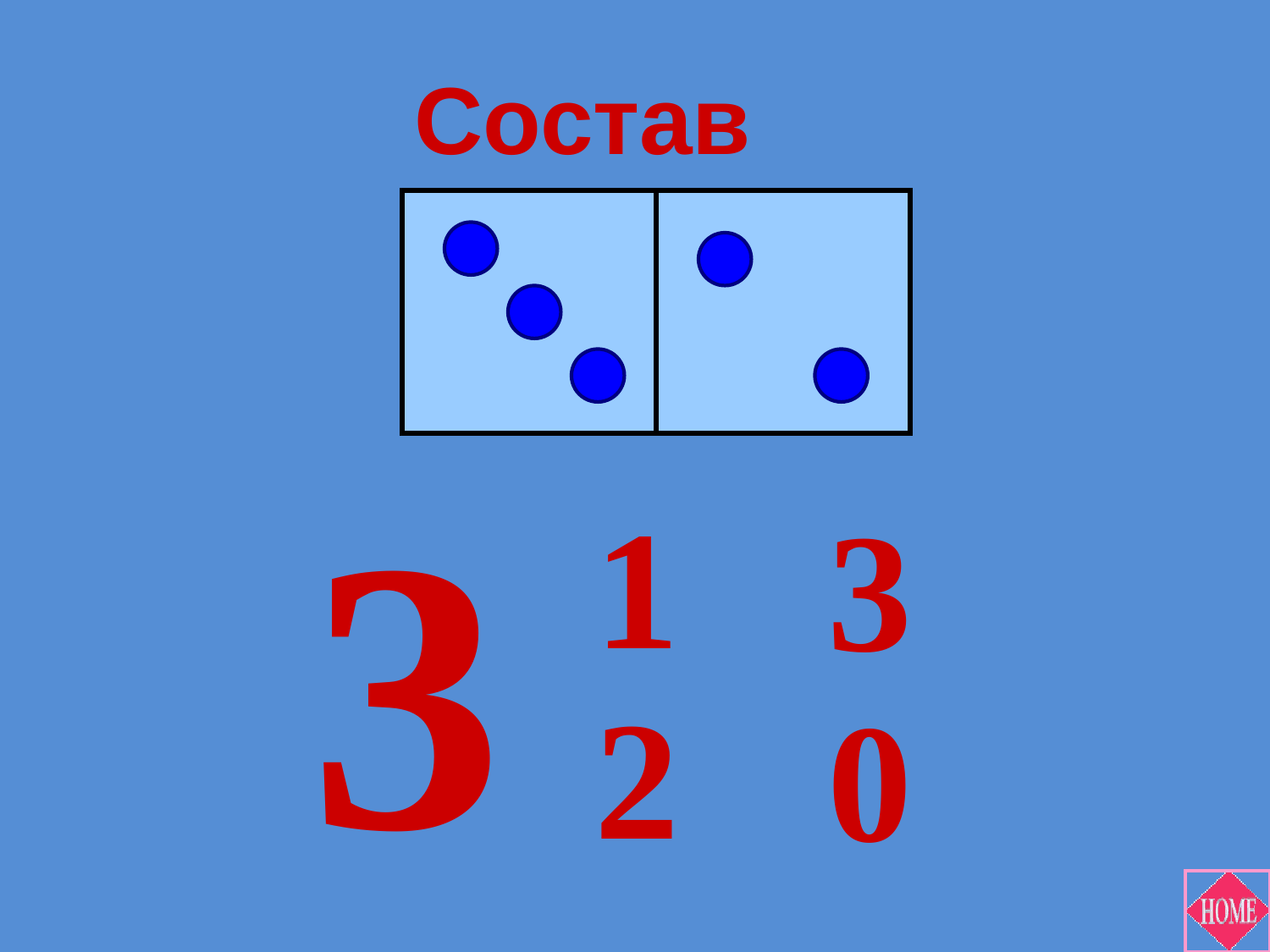

Состав числа

3
1
3
2
0